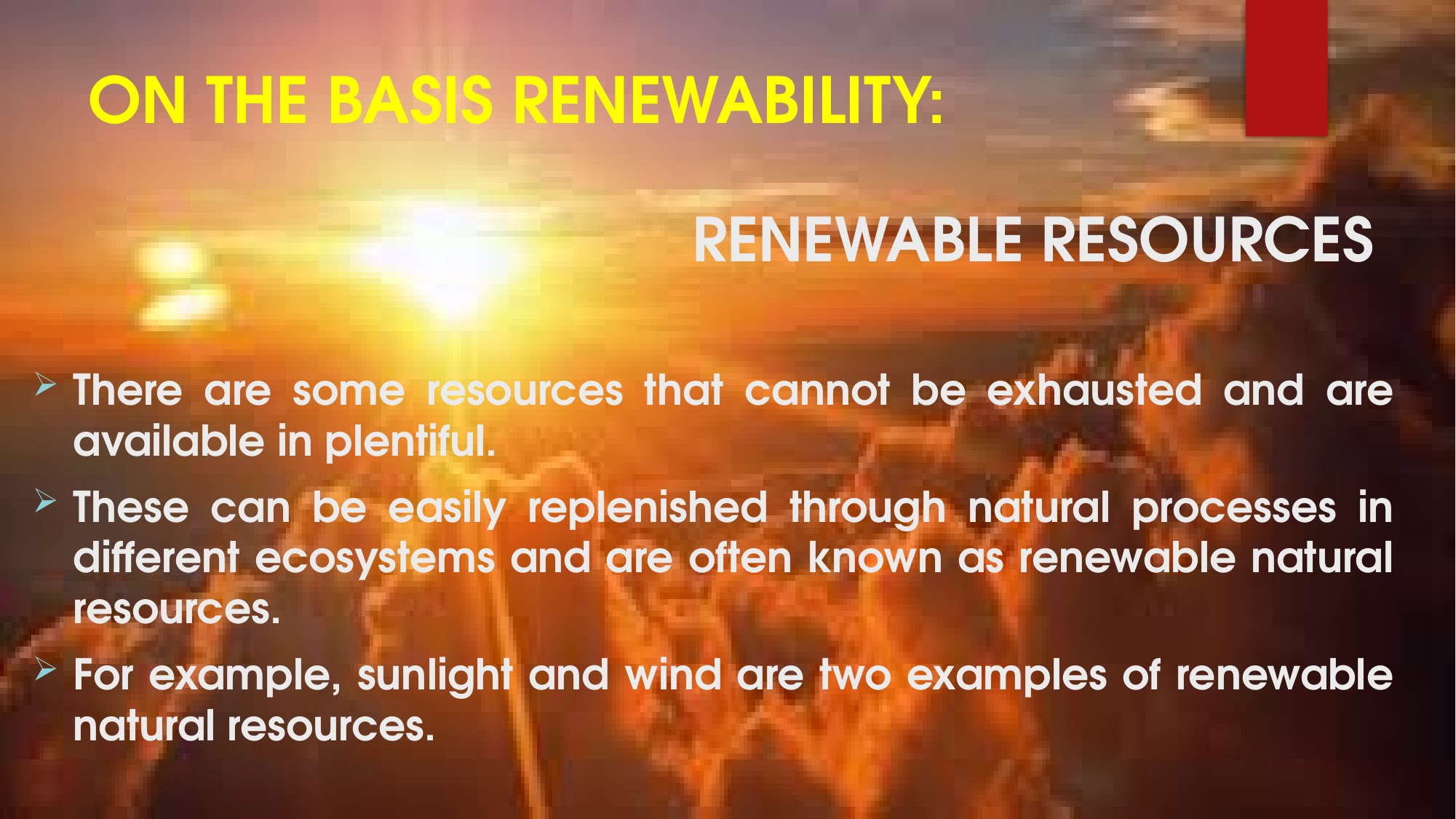

# ON THE BASIS RENEWABILITY:
                                       RENEWABLE RESOURCES

There are some resources that cannot be exhausted and are available in plentiful.
These can be easily replenished through natural processes in different ecosystems and are often known as renewable natural resources.
For example, sunlight and wind are two examples of renewable natural resources.